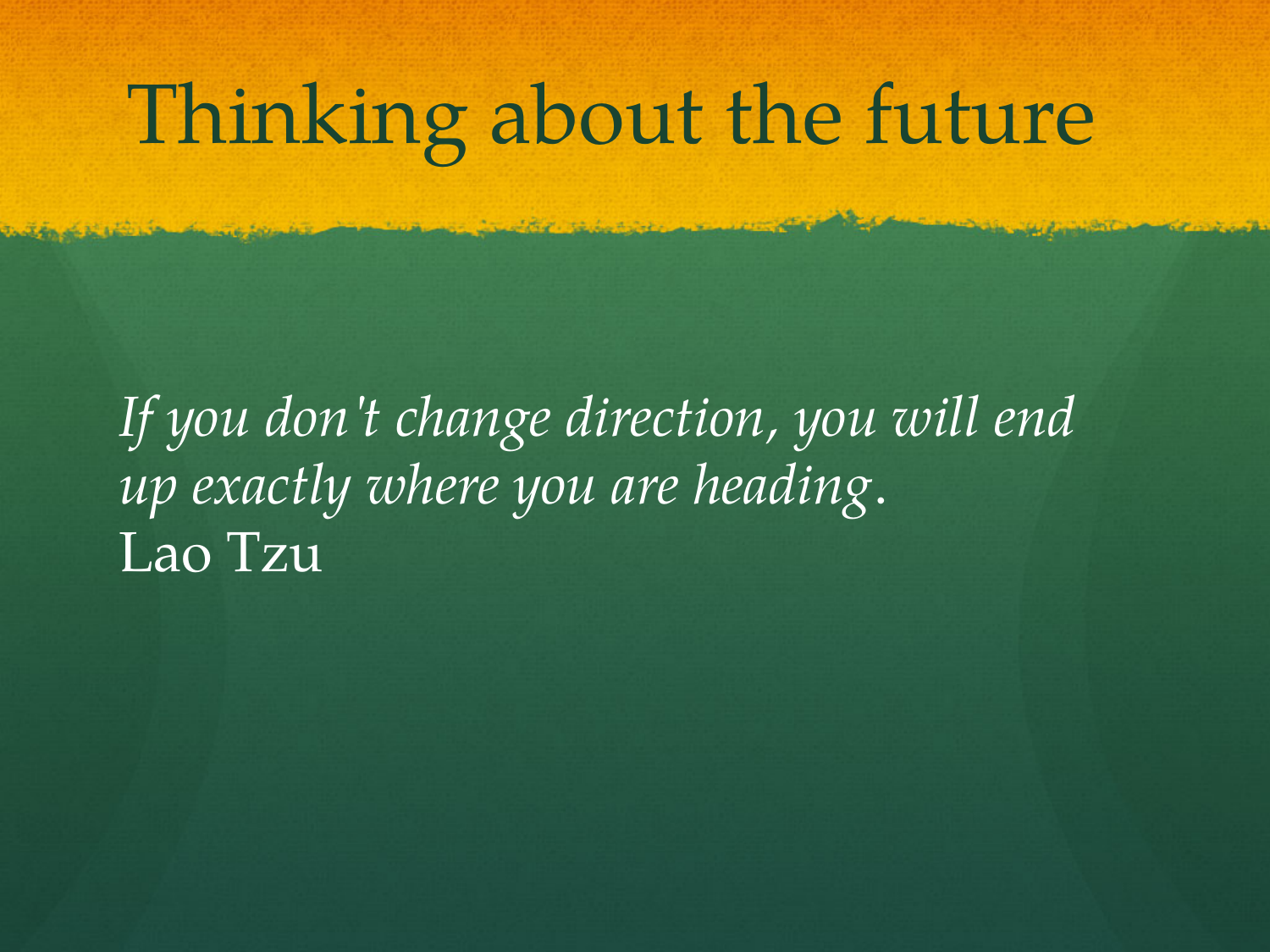

# Thinking about the future

If you don't change direction, you will end up exactly where you are heading.  
Lao Tzu